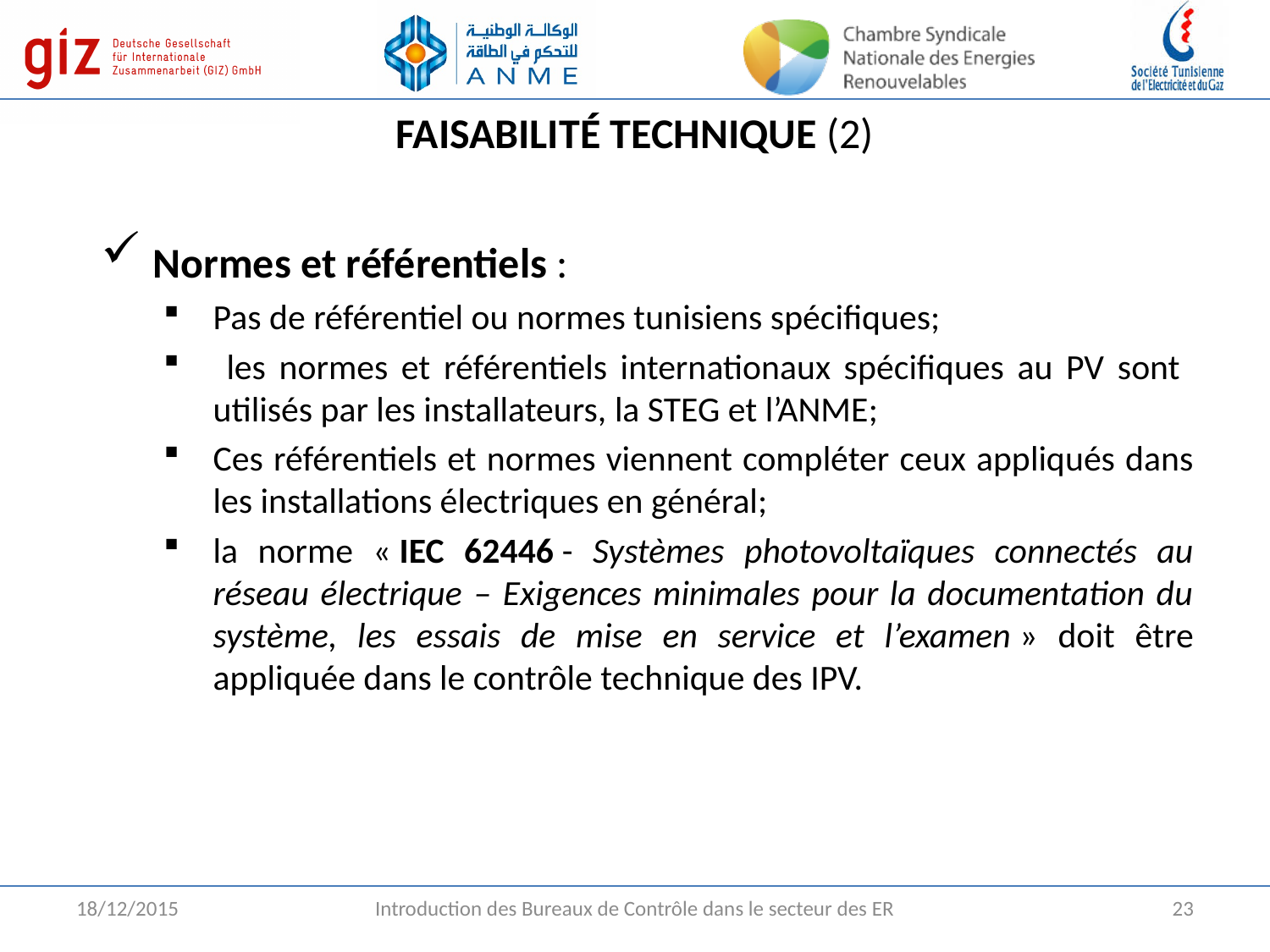

# FAISABILITÉ TECHNIQUE (2)
 Normes et référentiels :
Pas de référentiel ou normes tunisiens spécifiques;
 les normes et référentiels internationaux spécifiques au PV sont  utilisés par les installateurs, la STEG et l’ANME;
Ces référentiels et normes viennent compléter ceux appliqués dans les installations électriques en général;
la norme « IEC 62446 - Systèmes photovoltaïques connectés au réseau électrique – Exigences minimales pour la documentation du système, les essais de mise en service et l’examen » doit être appliquée dans le contrôle technique des IPV.
18/12/2015
Introduction des Bureaux de Contrôle dans le secteur des ER
23